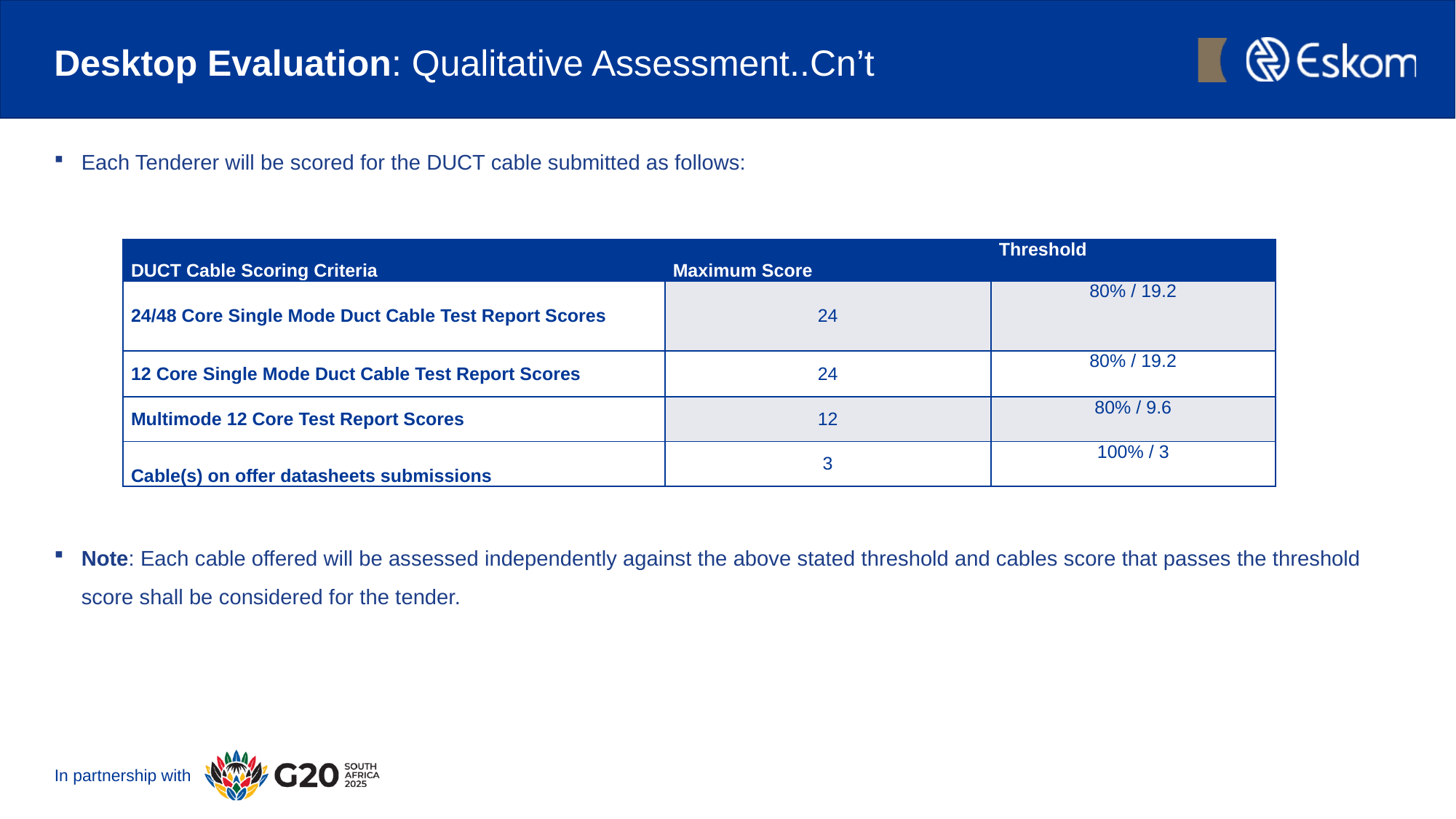

# Desktop Evaluation: Qualitative Assessment..Cn’t
Each Tenderer will be scored for the DUCT cable submitted as follows:

Note: Each cable offered will be assessed independently against the above stated threshold and cables score that passes the threshold score shall be considered for the tender.

| DUCT Cable Scoring Criteria | Maximum Score | Threshold |
| --- | --- | --- |
| 24/48 Core Single Mode Duct Cable Test Report Scores | 24 | 80% / 19.2 |
| 12 Core Single Mode Duct Cable Test Report Scores | 24 | 80% / 19.2 |
| Multimode 12 Core Test Report Scores | 12 | 80% / 9.6 |
| Cable(s) on offer datasheets submissions | 3 | 100% / 3 |